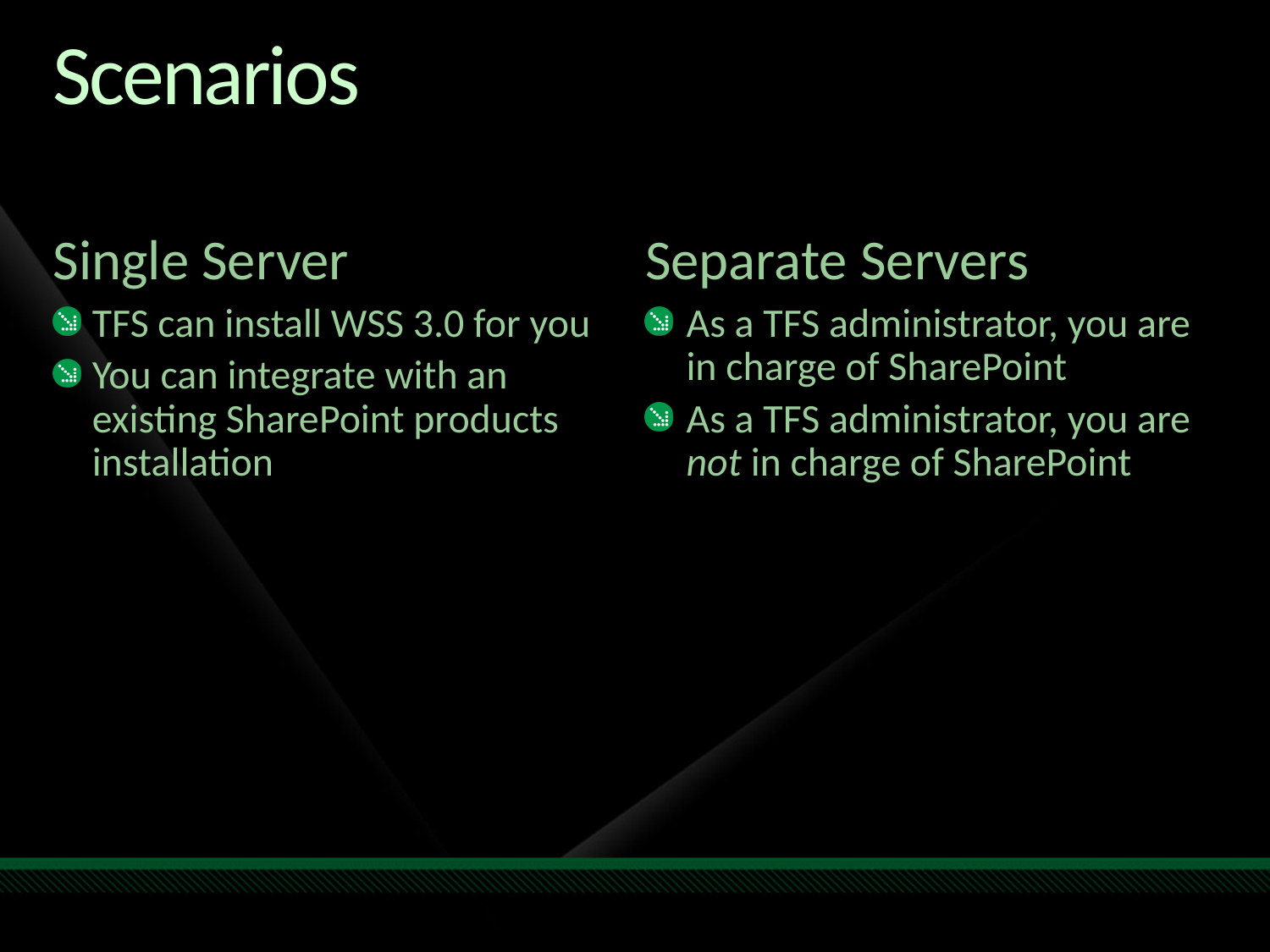

# Scenarios
Single Server
Separate Servers
TFS can install WSS 3.0 for you
You can integrate with an existing SharePoint products installation
As a TFS administrator, you are in charge of SharePoint
As a TFS administrator, you are not in charge of SharePoint